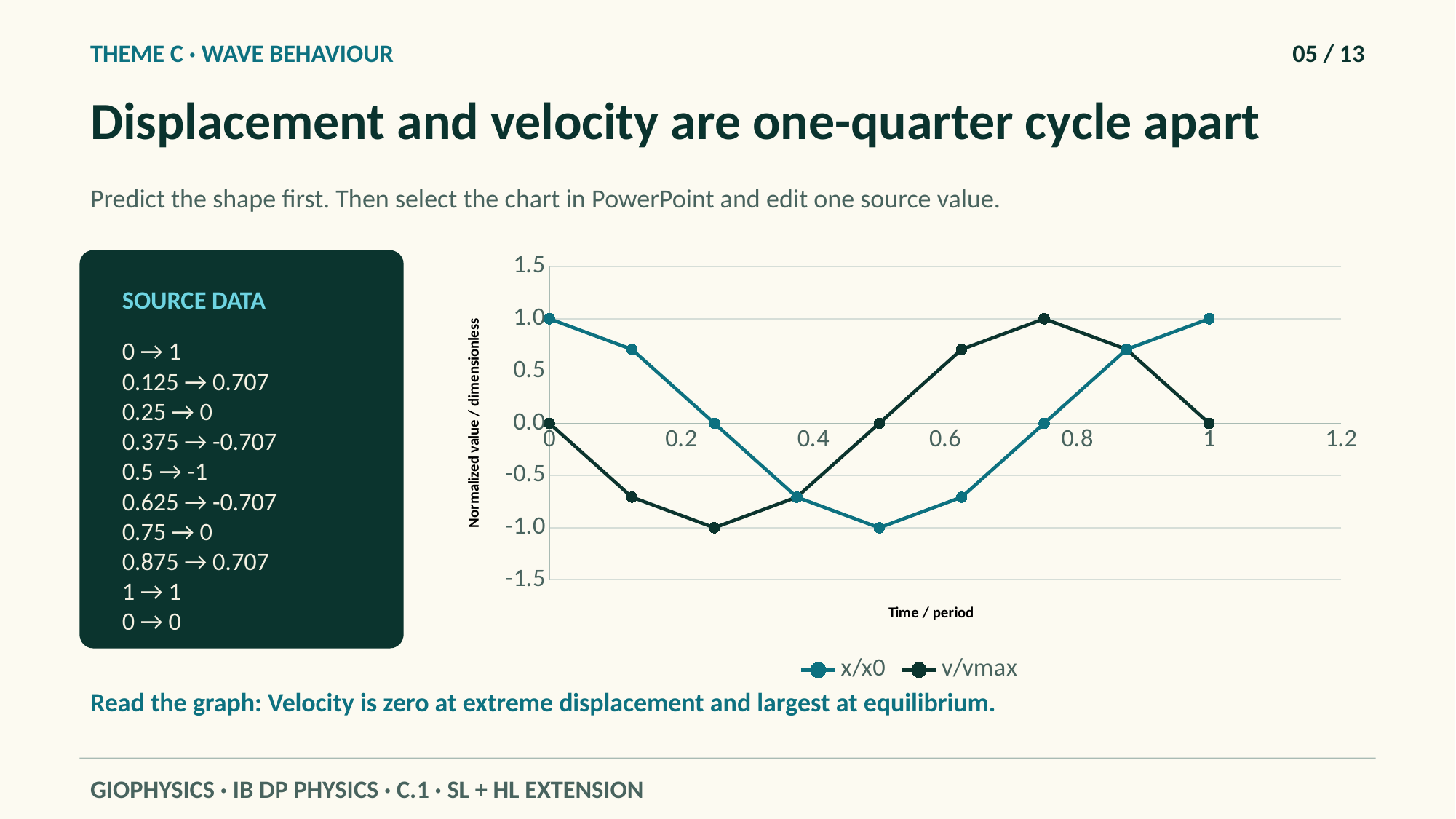

THEME C · WAVE BEHAVIOUR
05 / 13
Displacement and velocity are one-quarter cycle apart
Predict the shape first. Then select the chart in PowerPoint and edit one source value.

### Chart

| Category |  |  |
|---|---|---|
SOURCE DATA
0 → 1
0.125 → 0.707
0.25 → 0
0.375 → -0.707
0.5 → -1
0.625 → -0.707
0.75 → 0
0.875 → 0.707
1 → 1
0 → 0
Read the graph: Velocity is zero at extreme displacement and largest at equilibrium.

GIOPHYSICS · IB DP PHYSICS · C.1 · SL + HL EXTENSION